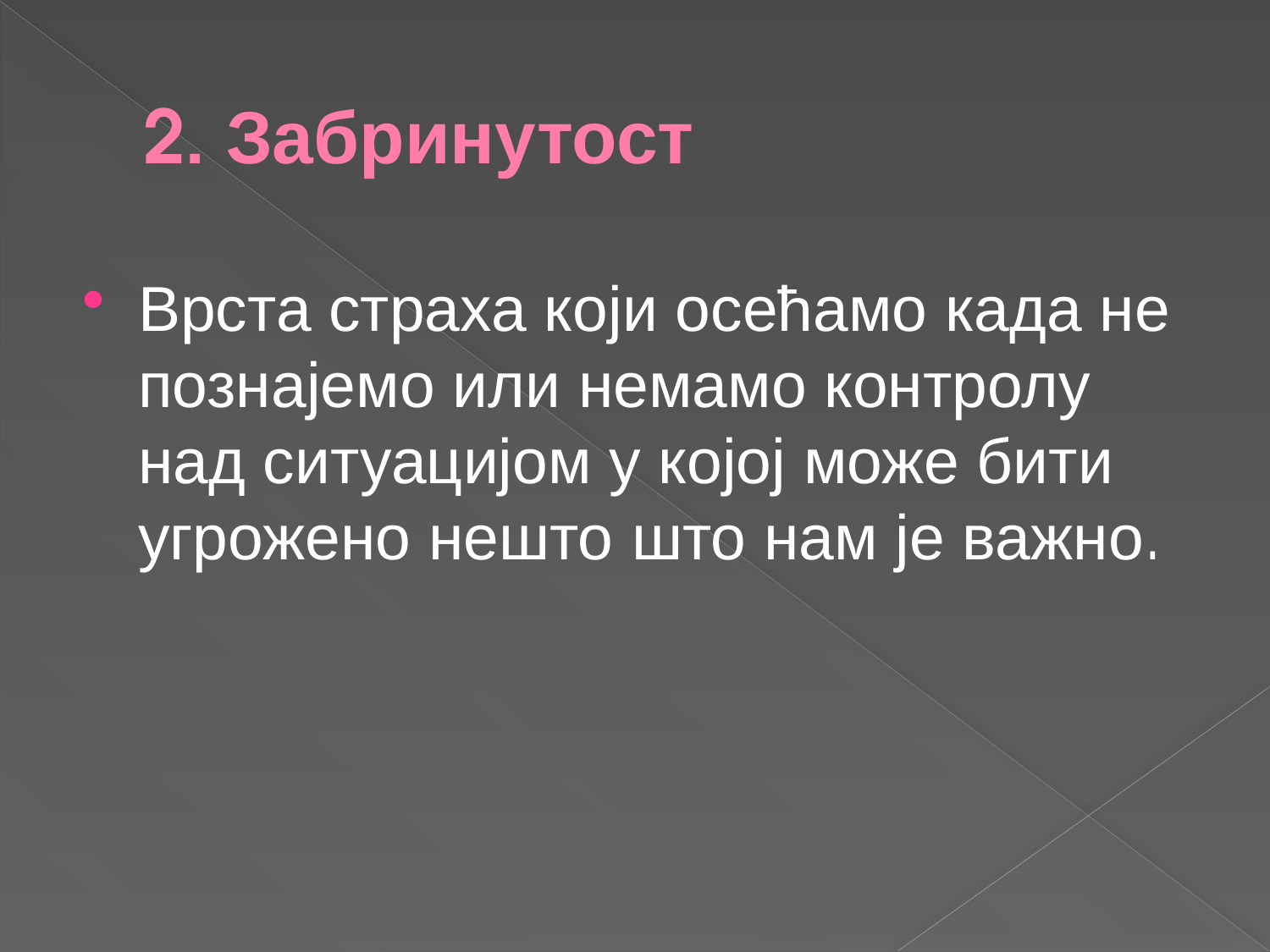

# 2. Забринутост
Врста страха који осећамо када не познајемо или немамо контролу над ситуацијом у којој може бити угрожено нешто што нам је важно.